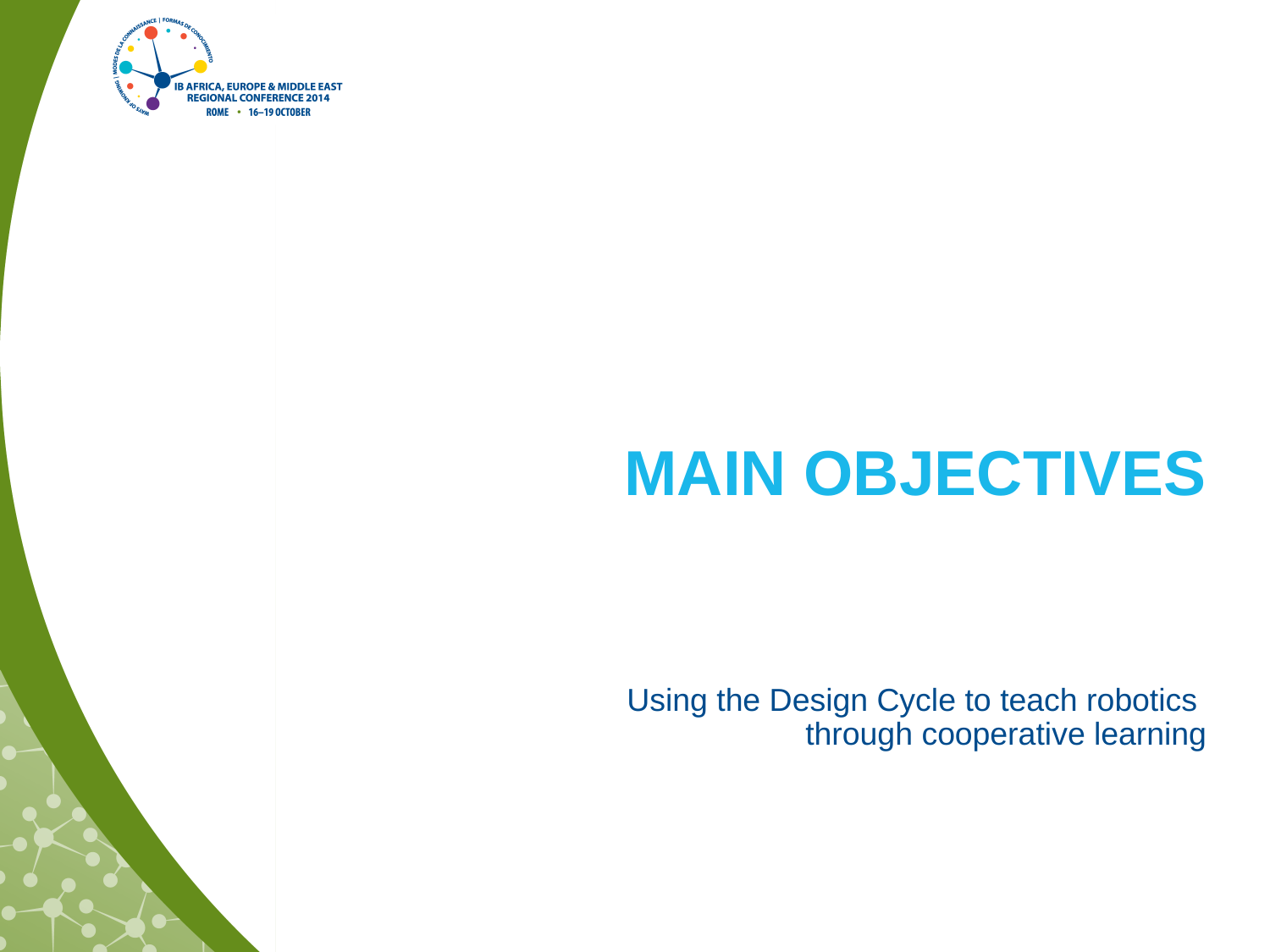

# MAIN OBJECTIVES

Using the Design Cycle to teach robotics
through cooperative learning